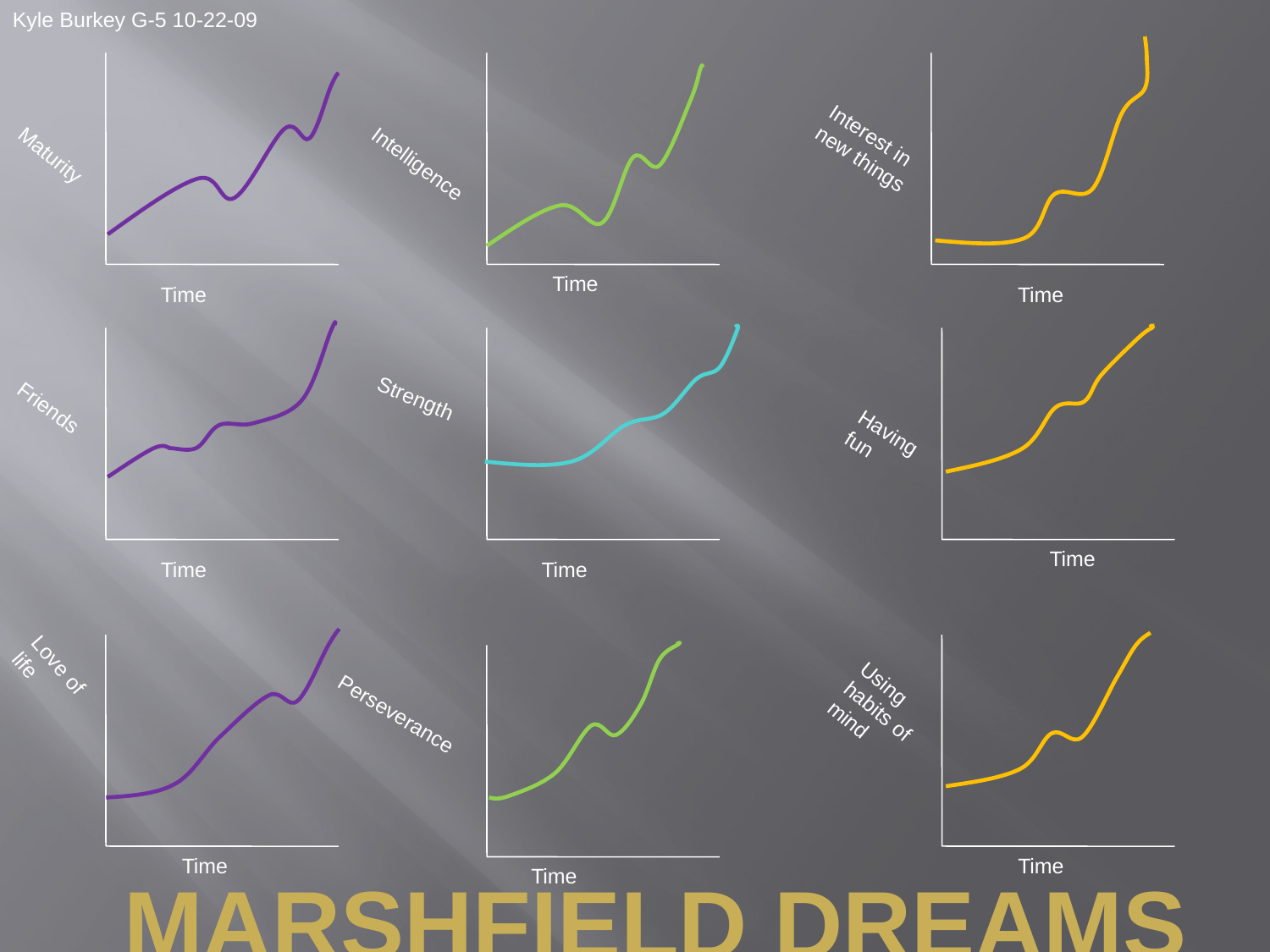

Kyle Burkey G-5 10-22-09

Interest in new things
Maturity
Intelligence
Time
Time
Time

Strength
Friends
Having fun
Time
Time
Time

Love of life

Using habits of mind
Perseverance
Time
Time
Marshfield dreams
Time